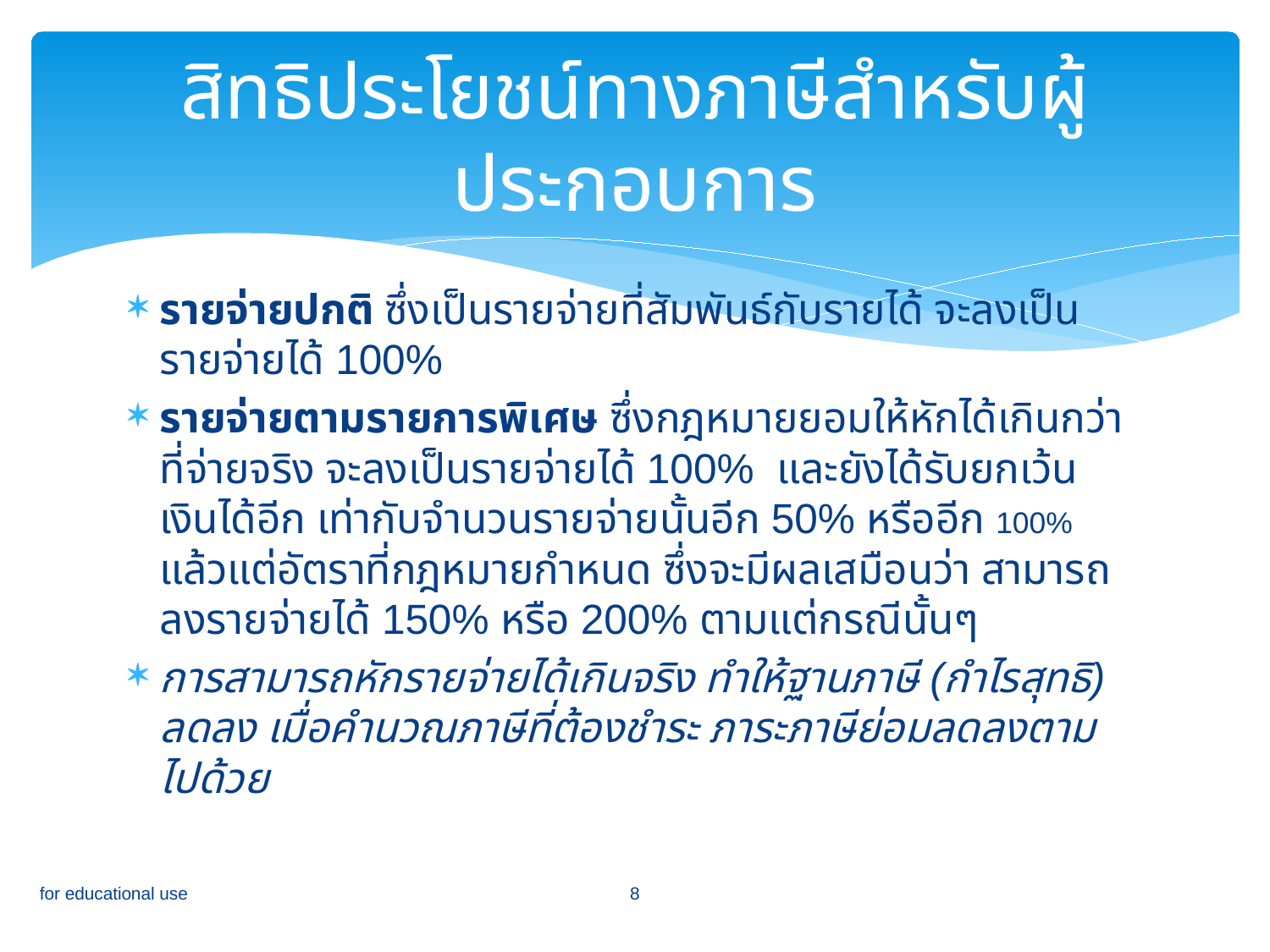

# สิทธิประโยชน์ทางภาษีสำหรับผู้ประกอบการ
รายจ่ายปกติ ซึ่งเป็นรายจ่ายที่สัมพันธ์กับรายได้ จะลงเป็นรายจ่ายได้ 100%
รายจ่ายตามรายการพิเศษ ซึ่งกฎหมายยอมให้หักได้เกินกว่าที่จ่ายจริง จะลงเป็นรายจ่ายได้ 100%  และยังได้รับยกเว้นเงินได้อีก เท่ากับจำนวนรายจ่ายนั้นอีก 50% หรืออีก 100% แล้วแต่อัตราที่กฎหมายกำหนด ซึ่งจะมีผลเสมือนว่า สามารถลงรายจ่ายได้ 150% หรือ 200% ตามแต่กรณีนั้นๆ
การสามารถหักรายจ่ายได้เกินจริง ทำให้ฐานภาษี (กำไรสุทธิ) ลดลง เมื่อคำนวณภาษีที่ต้องชำระ ภาระภาษีย่อมลดลงตามไปด้วย
8
for educational use